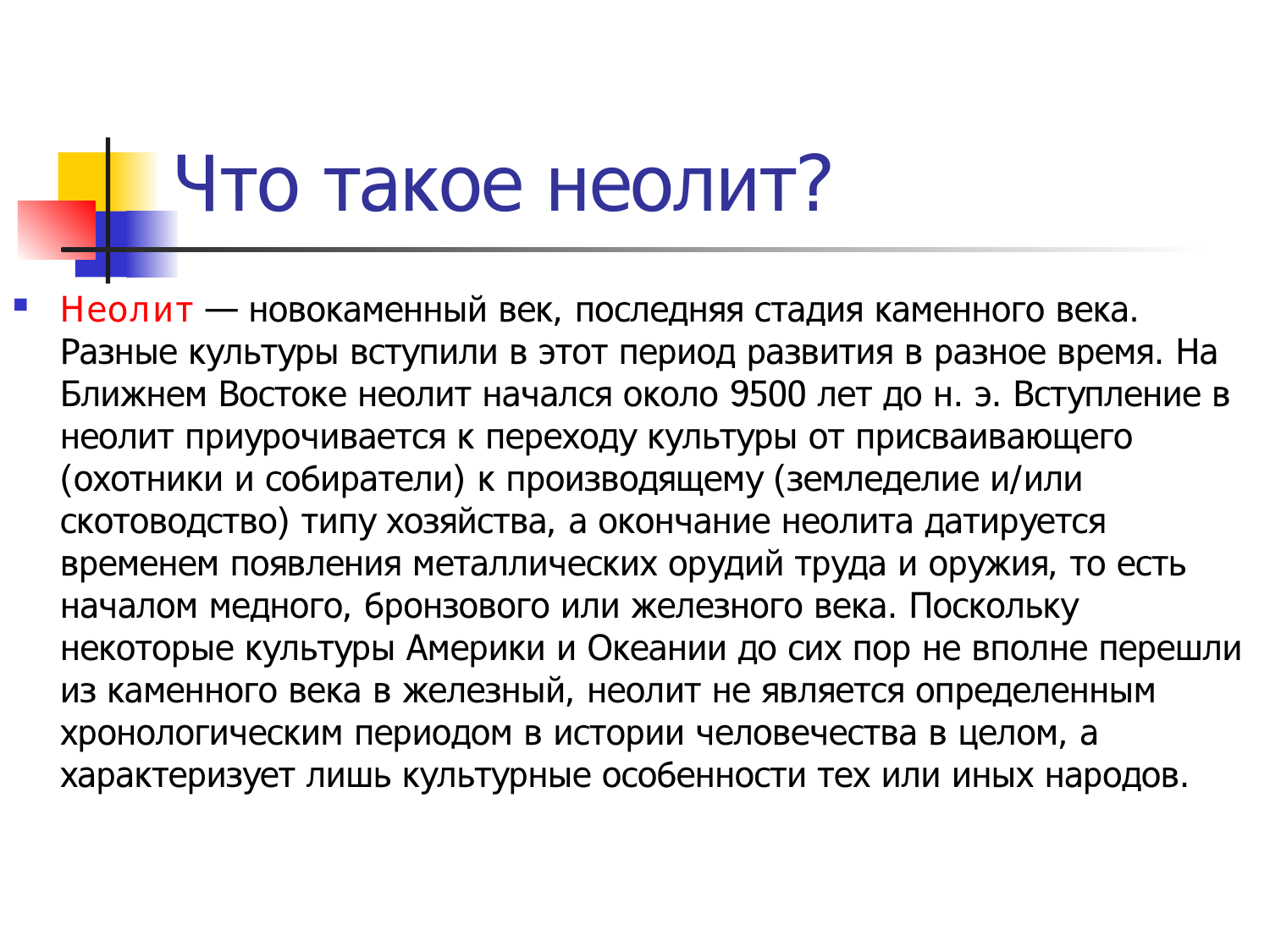

# Что такое неолит?
Неолит — новокаменный век, последняя стадия каменного века. Разные культуры вступили в этот период развития в разное время. На Ближнем Востоке неолит начался около 9500 лет до н. э. Вступление в неолит приурочивается к переходу культуры от присваивающего (охотники и собиратели) к производящему (земледелие и/или скотоводство) типу хозяйства, а окончание неолита датируется временем появления металлических орудий труда и оружия, то есть началом медного, бронзового или железного века. Поскольку некоторые культуры Америки и Океании до сих пор не вполне перешли из каменного века в железный, неолит не является определенным хронологическим периодом в истории человечества в целом, а характеризует лишь культурные особенности тех или иных народов.